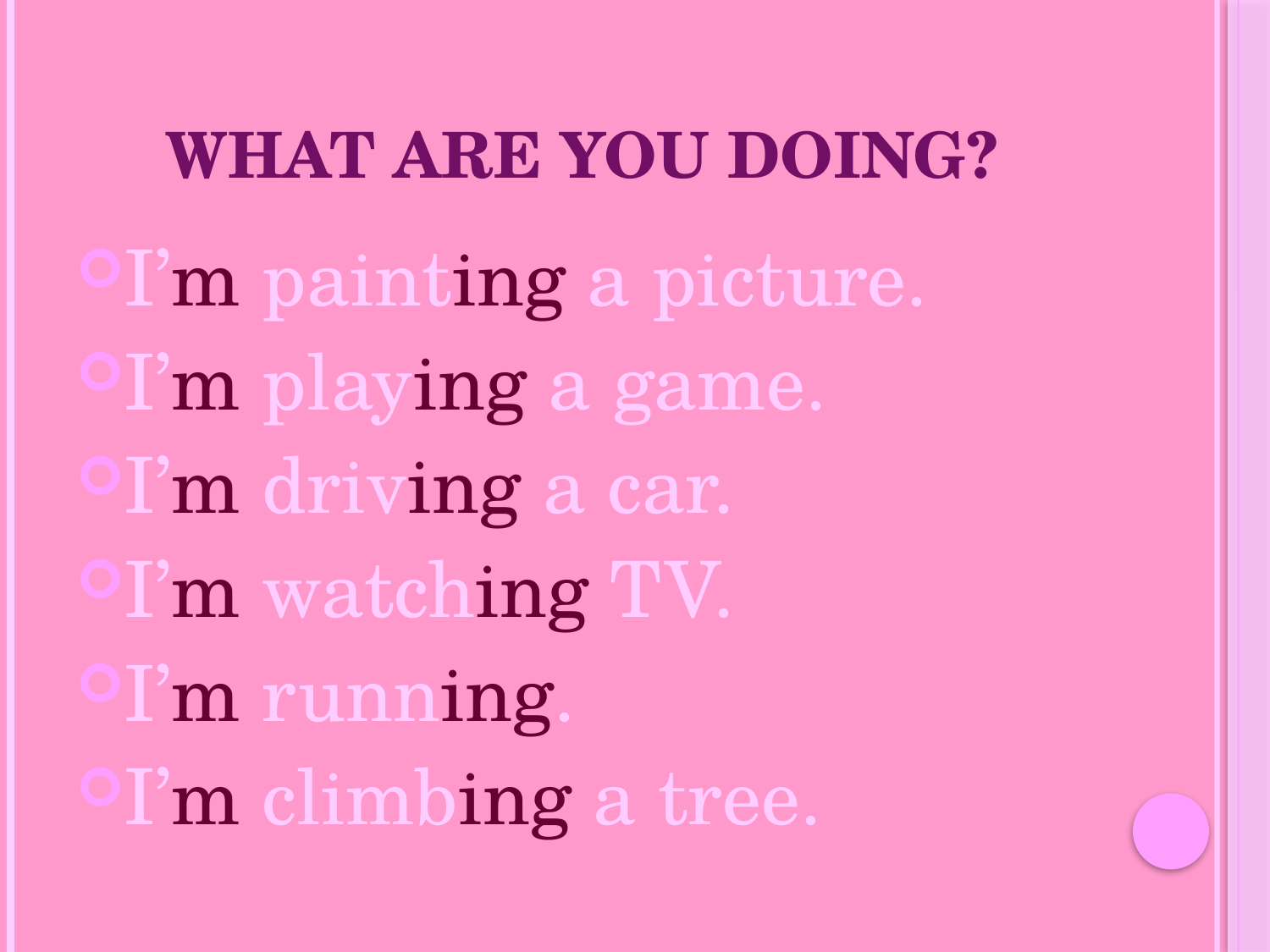

# WHAT ARE YOU DOING?
I’m painting a picture.
I’m playing a game.
I’m driving a car.
I’m watching TV.
I’m running.
I’m climbing a tree.